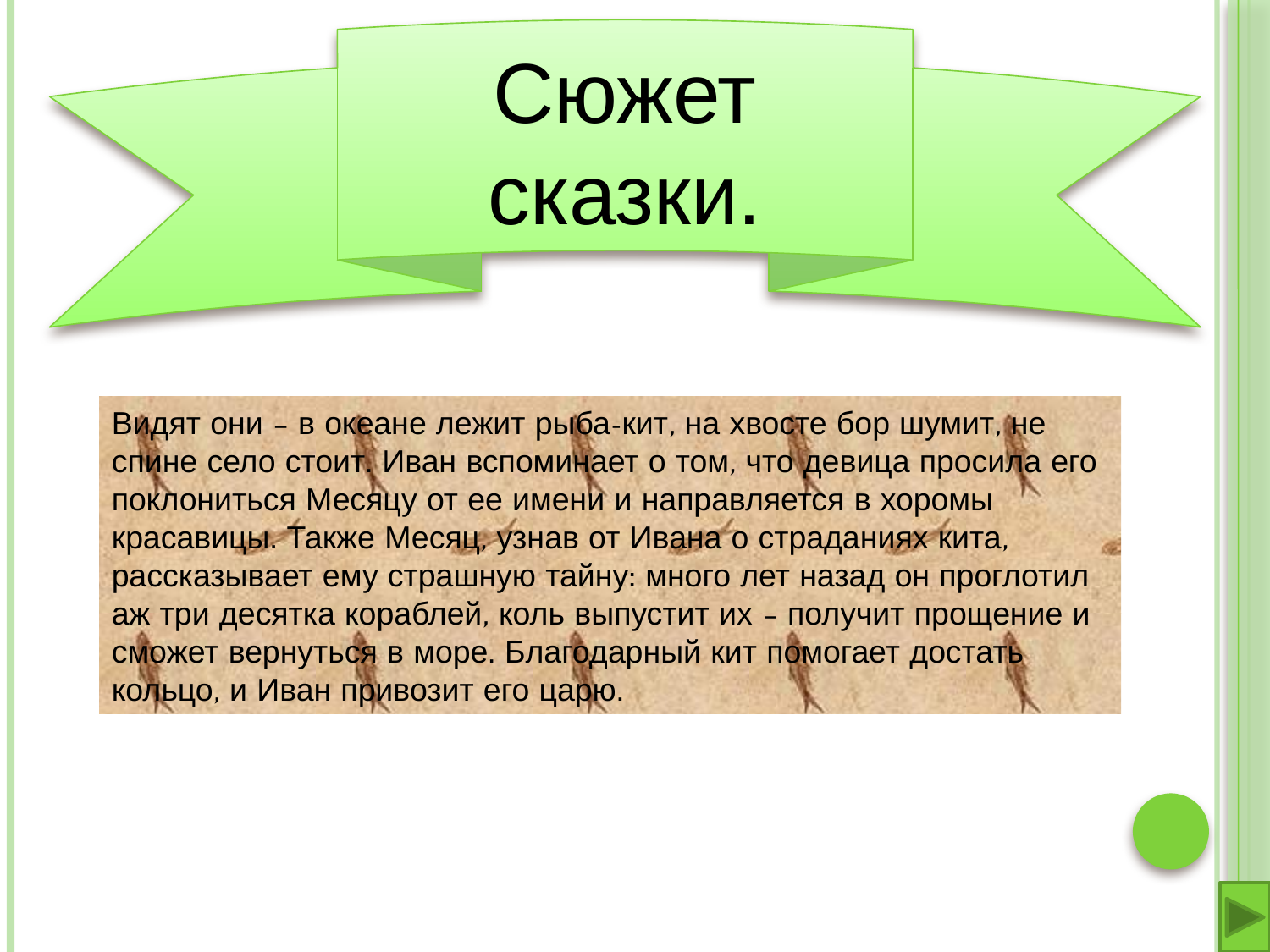

Сюжет сказки.
Видят они – в океане лежит рыба-кит, на хвосте бор шумит, не спине село стоит. Иван вспоминает о том, что девица просила его поклониться Месяцу от ее имени и направляется в хоромы красавицы. Также Месяц, узнав от Ивана о страданиях кита, рассказывает ему страшную тайну: много лет назад он проглотил аж три десятка кораблей, коль выпустит их – получит прощение и сможет вернуться в море. Благодарный кит помогает достать кольцо, и Иван привозит его царю.